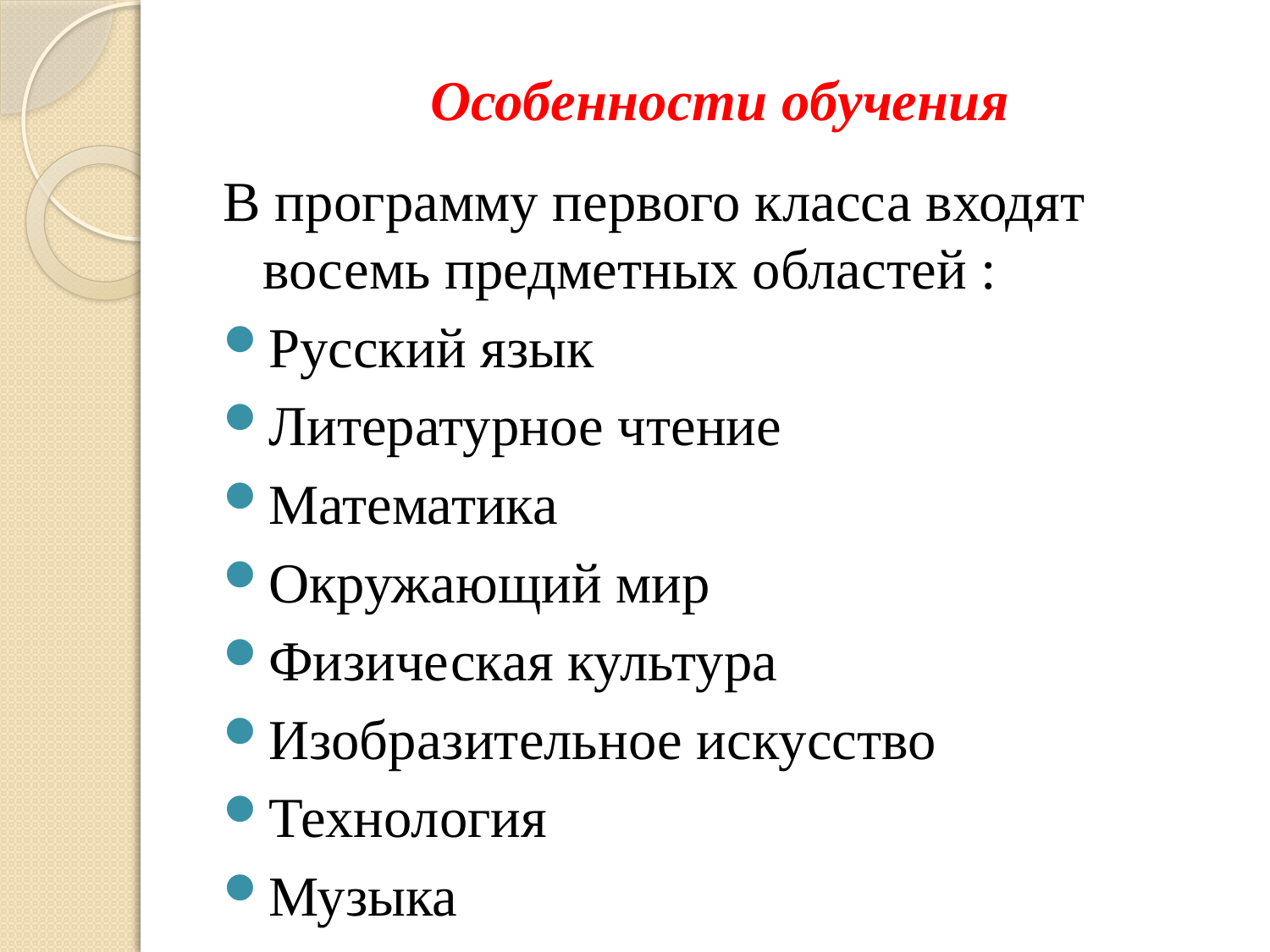

# Особенности обучения
В программу первого класса входят восемь предметных областей :
Русский язык
Литературное чтение
Математика
Окружающий мир
Физическая культура
Изобразительное искусство
Технология
Музыка